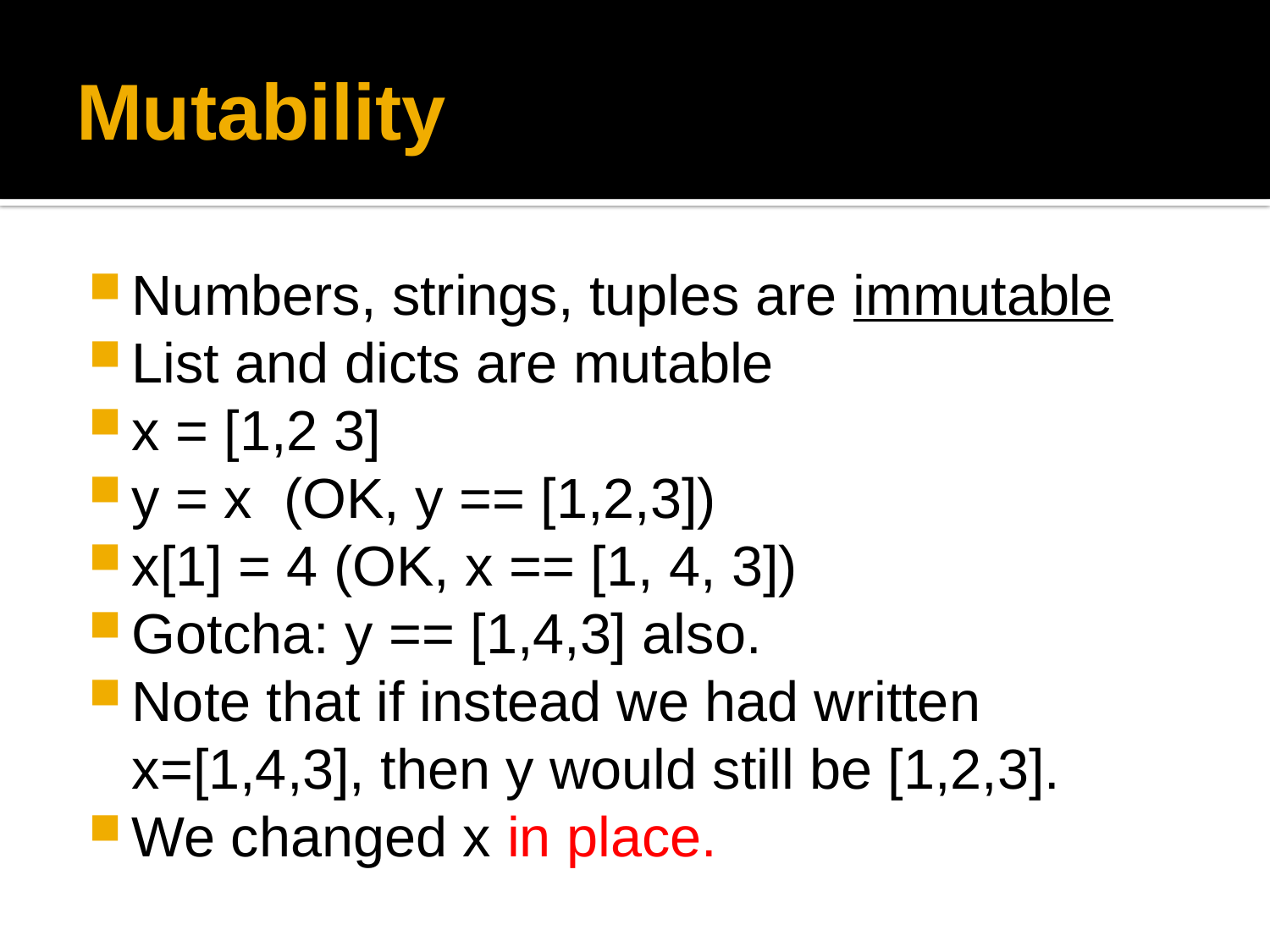

# Mutability
Numbers, strings, tuples are immutable
List and dicts are mutable
x = [1,2 3]
y = x  (OK, y == [1,2,3])
x[1] = 4 (OK, x == [1, 4, 3])
Gotcha: y == [1,4,3] also.
Note that if instead we had written x=[1,4,3], then y would still be [1,2,3].
We changed x in place.